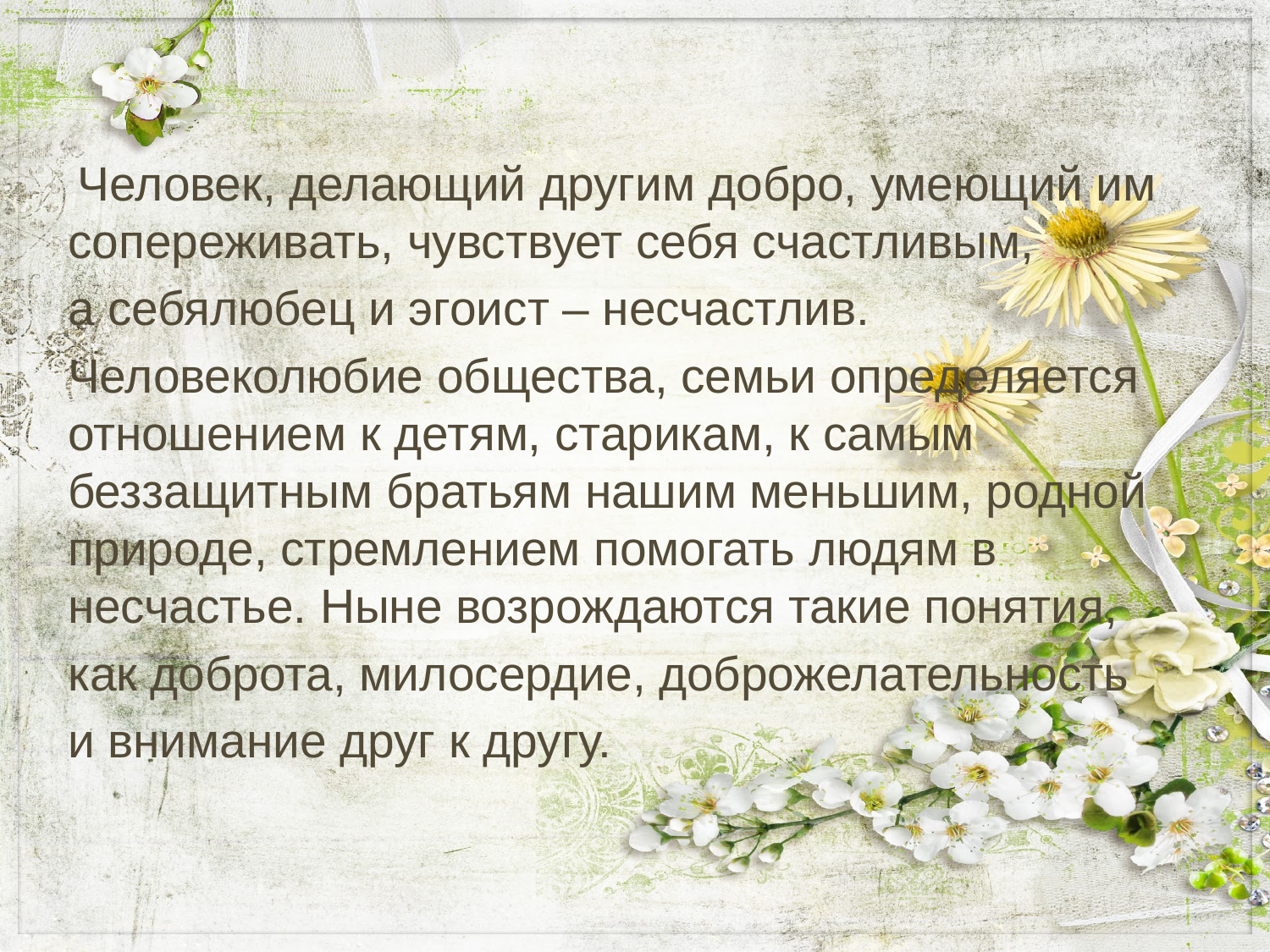

Человек, делающий другим добро, умеющий им сопереживать, чувствует себя счастливым,
а себялюбец и эгоист – несчастлив.
Человеколюбие общества, семьи определяется отношением к детям, старикам, к самым беззащитным братьям нашим меньшим, родной природе, стремлением помогать людям в несчастье. Ныне возрождаются такие понятия,
как доброта, милосердие, доброжелательность
и внимание друг к другу.